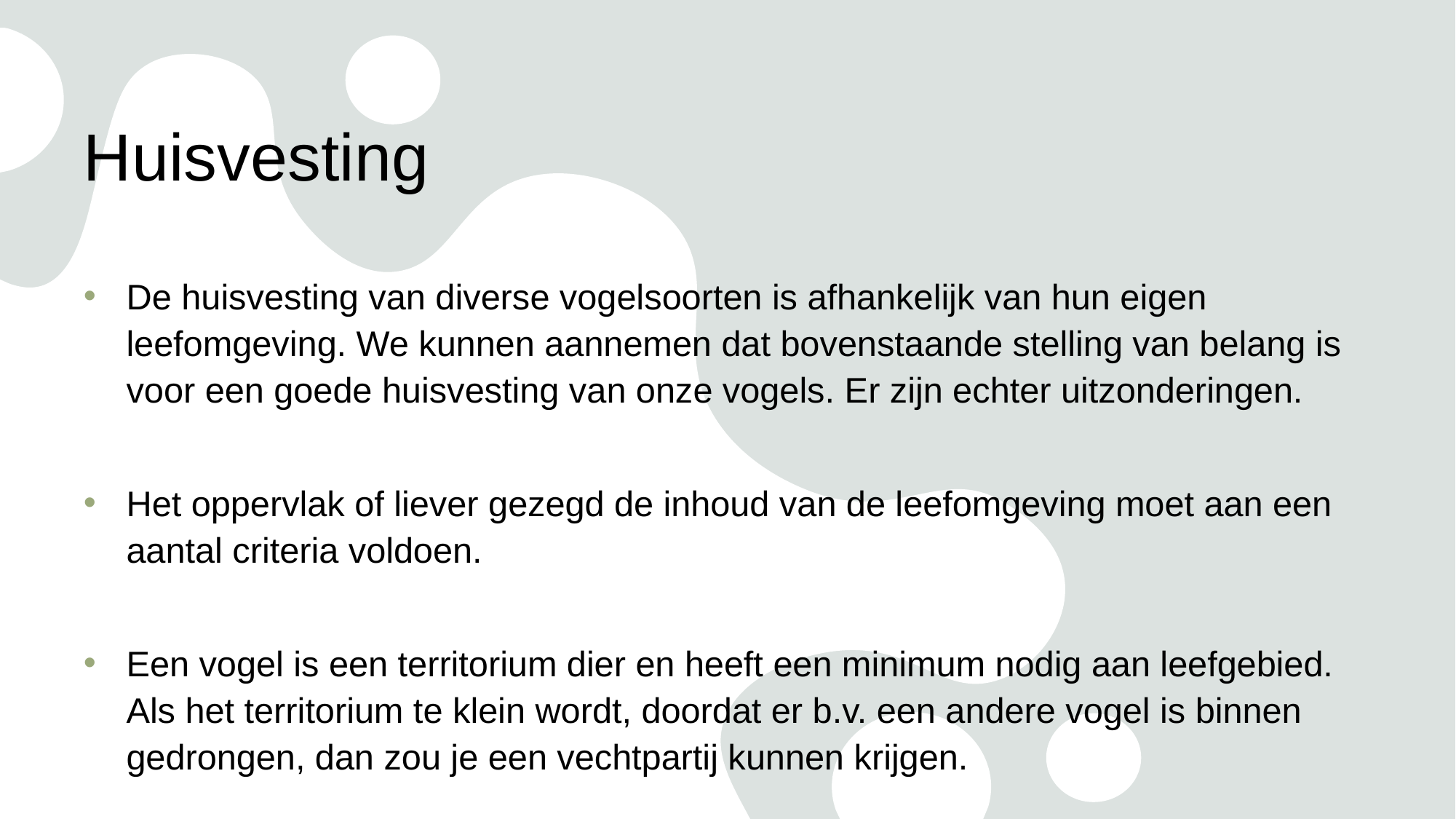

# Huisvesting

De huisvesting van diverse vogelsoorten is afhankelijk van hun eigen leefomgeving. We kunnen aannemen dat bovenstaande stelling van belang is voor een goede huisvesting van onze vogels. Er zijn echter uitzonderingen.

Het oppervlak of liever gezegd de inhoud van de leefomgeving moet aan een aantal criteria voldoen.

Een vogel is een territorium dier en heeft een minimum nodig aan leefgebied.
Als het territorium te klein wordt, doordat er b.v. een andere vogel is binnen gedrongen, dan zou je een vechtpartij kunnen krijgen.